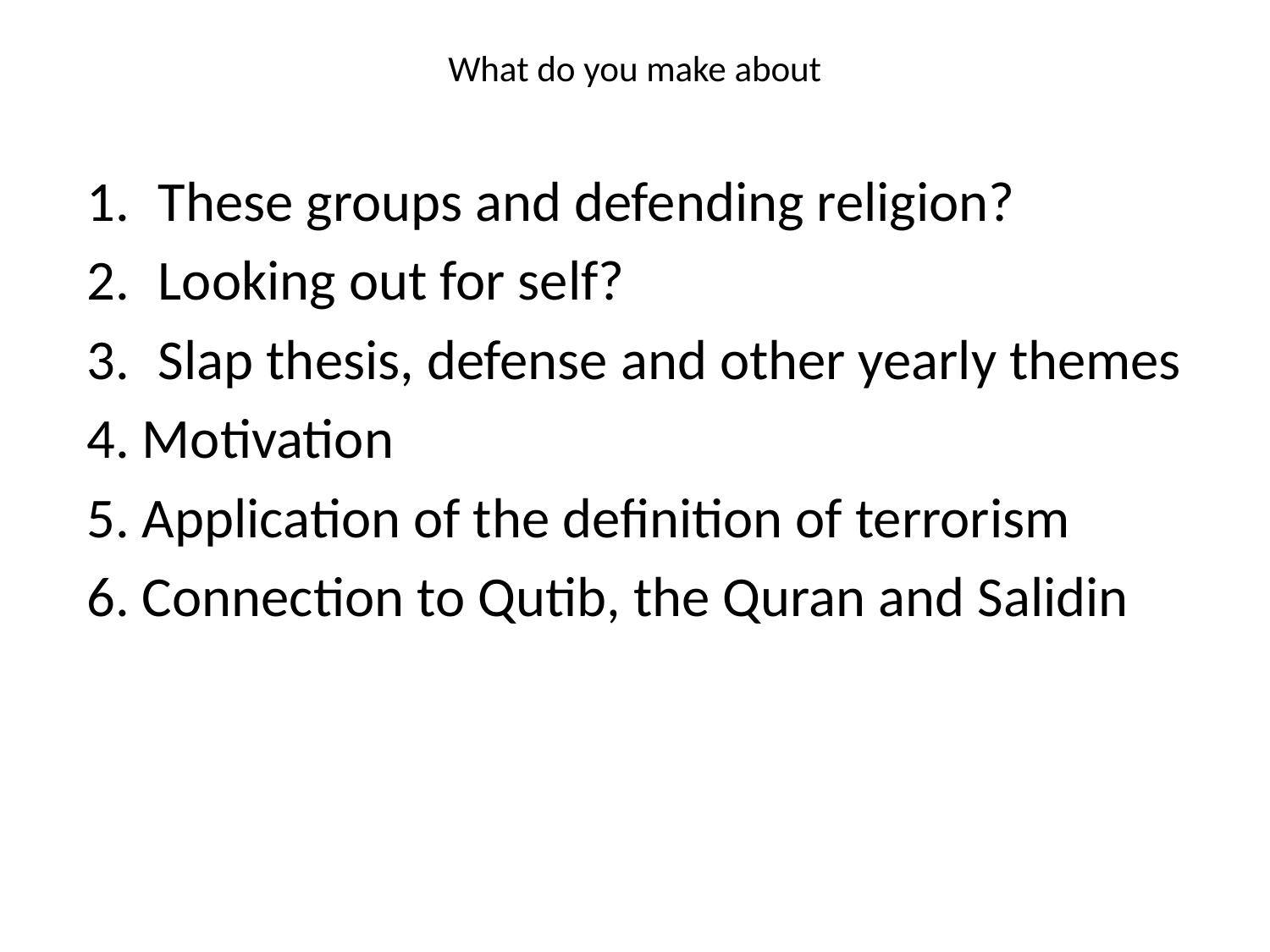

# What do you make about
These groups and defending religion?
Looking out for self?
Slap thesis, defense and other yearly themes
4. Motivation
5. Application of the definition of terrorism
6. Connection to Qutib, the Quran and Salidin